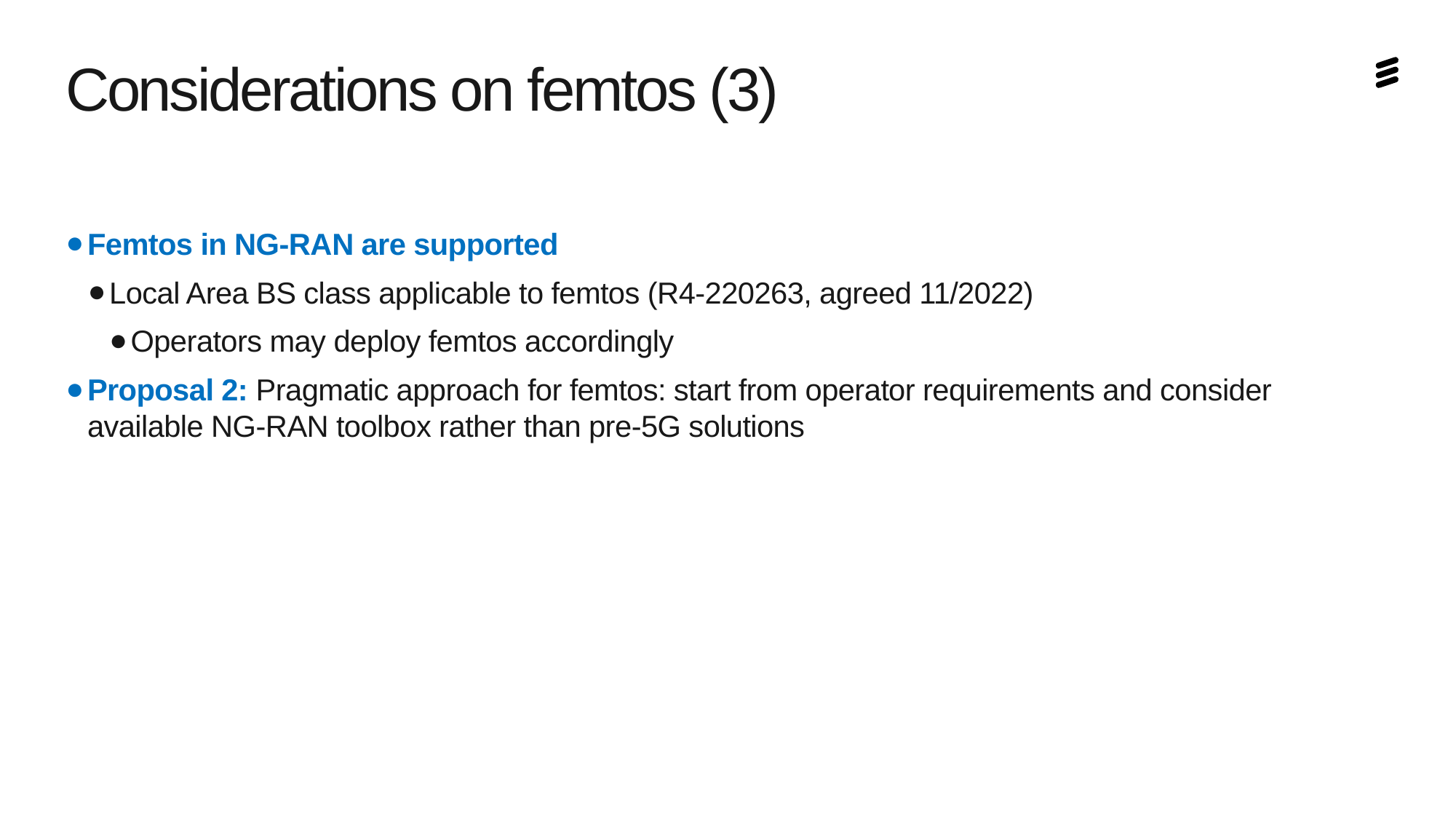

# Considerations on femtos (3)
Femtos in NG-RAN are supported
Local Area BS class applicable to femtos (R4-220263, agreed 11/2022)
Operators may deploy femtos accordingly
Proposal 2: Pragmatic approach for femtos: start from operator requirements and consider available NG-RAN toolbox rather than pre-5G solutions